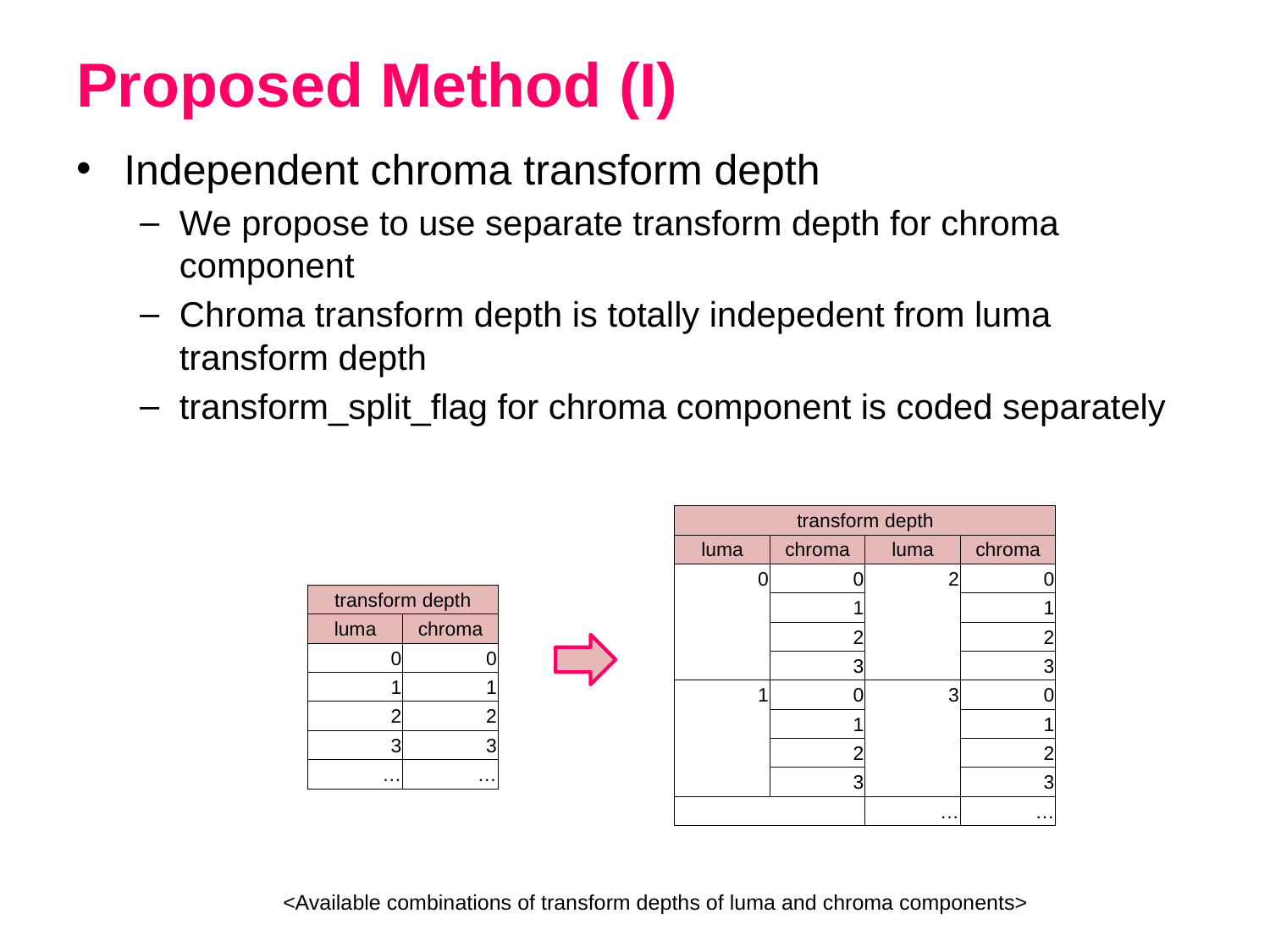

# Proposed Method (I)
Independent chroma transform depth
We propose to use separate transform depth for chroma component
Chroma transform depth is totally indepedent from luma transform depth
transform_split_flag for chroma component is coded separately
| transform depth |  |  |  |
| --- | --- | --- | --- |
| luma | chroma | luma | chroma |
| 0 | 0 | 2 | 0 |
|  | 1 |  | 1 |
|  | 2 |  | 2 |
|  | 3 |  | 3 |
| 1 | 0 | 3 | 0 |
|  | 1 |  | 1 |
|  | 2 |  | 2 |
|  | 3 |  | 3 |
|  |  | … | … |
| transform depth |  |
| --- | --- |
| luma | chroma |
| 0 | 0 |
| 1 | 1 |
| 2 | 2 |
| 3 | 3 |
| … | … |

<Available combinations of transform depths of luma and chroma components>